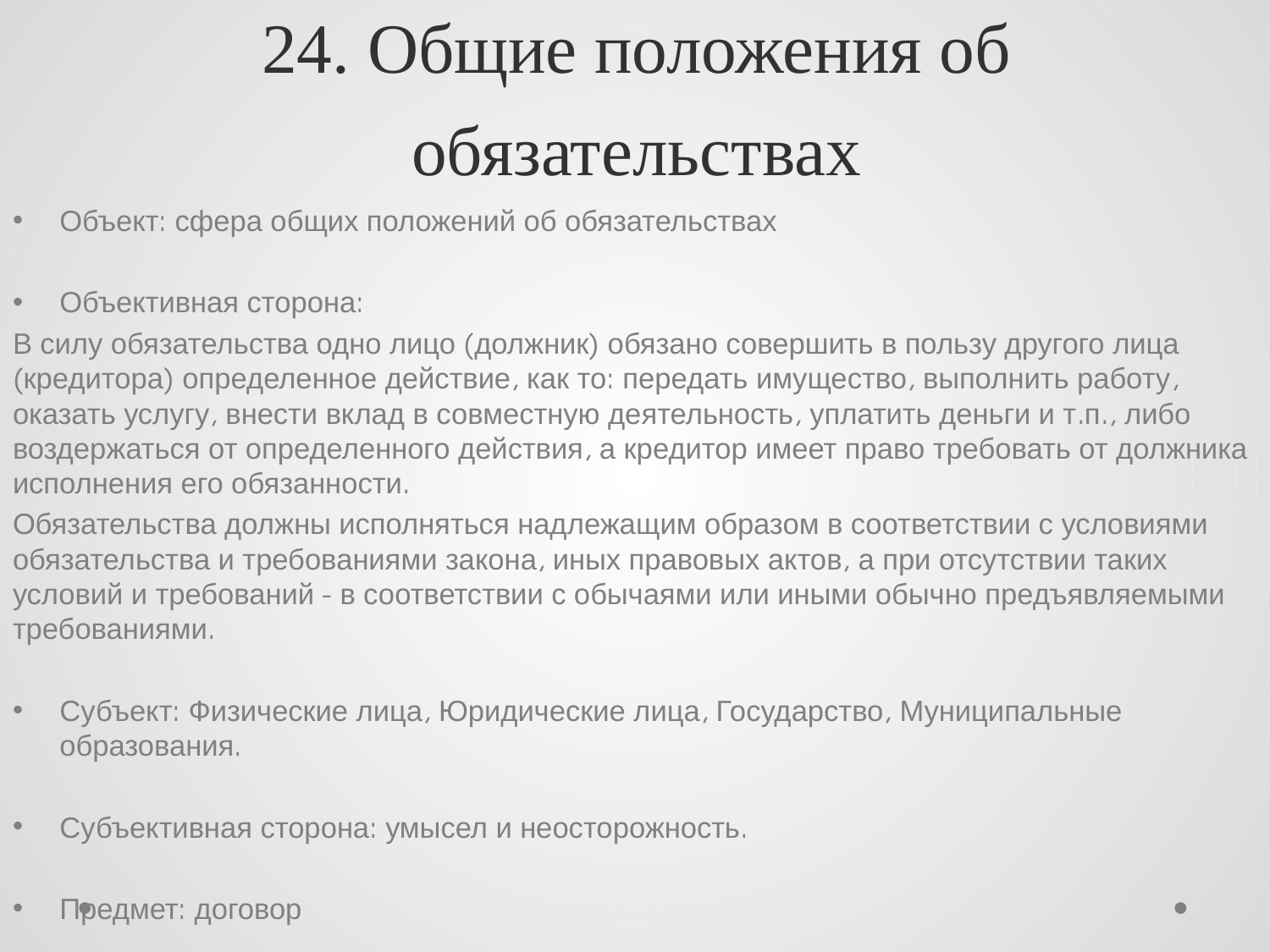

# 24. Общие положения об обязательствах
Объект: сфера общих положений об обязательствах

Объективная сторона:
В силу обязательства одно лицо (должник) обязано совершить в пользу другого лица (кредитора) определенное действие, как то: передать имущество, выполнить работу, оказать услугу, внести вклад в совместную деятельность, уплатить деньги и т.п., либо воздержаться от определенного действия, а кредитор имеет право требовать от должника исполнения его обязанности.
Обязательства должны исполняться надлежащим образом в соответствии с условиями обязательства и требованиями закона, иных правовых актов, а при отсутствии таких условий и требований - в соответствии с обычаями или иными обычно предъявляемыми требованиями.

Субъект: Физические лица, Юридические лица, Государство, Муниципальные образования.

Субъективная сторона: умысел и неосторожность.

Предмет: договор